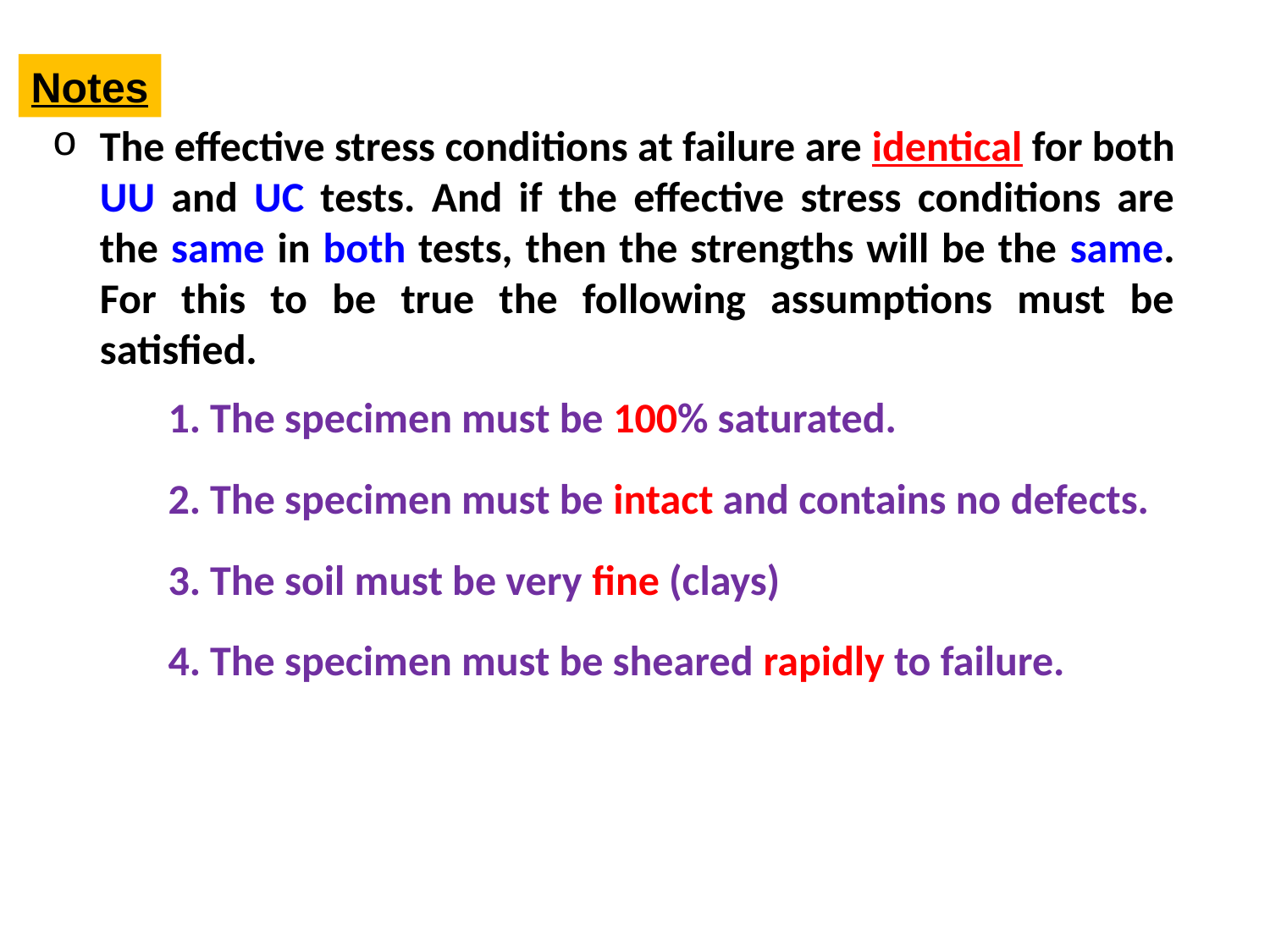

Notes
The effective stress conditions at failure are identical for both UU and UC tests. And if the effective stress conditions are the same in both tests, then the strengths will be the same. For this to be true the following assumptions must be satisfied.
1. The specimen must be 100% saturated.
2. The specimen must be intact and contains no defects.
3. The soil must be very fine (clays)
4. The specimen must be sheared rapidly to failure.